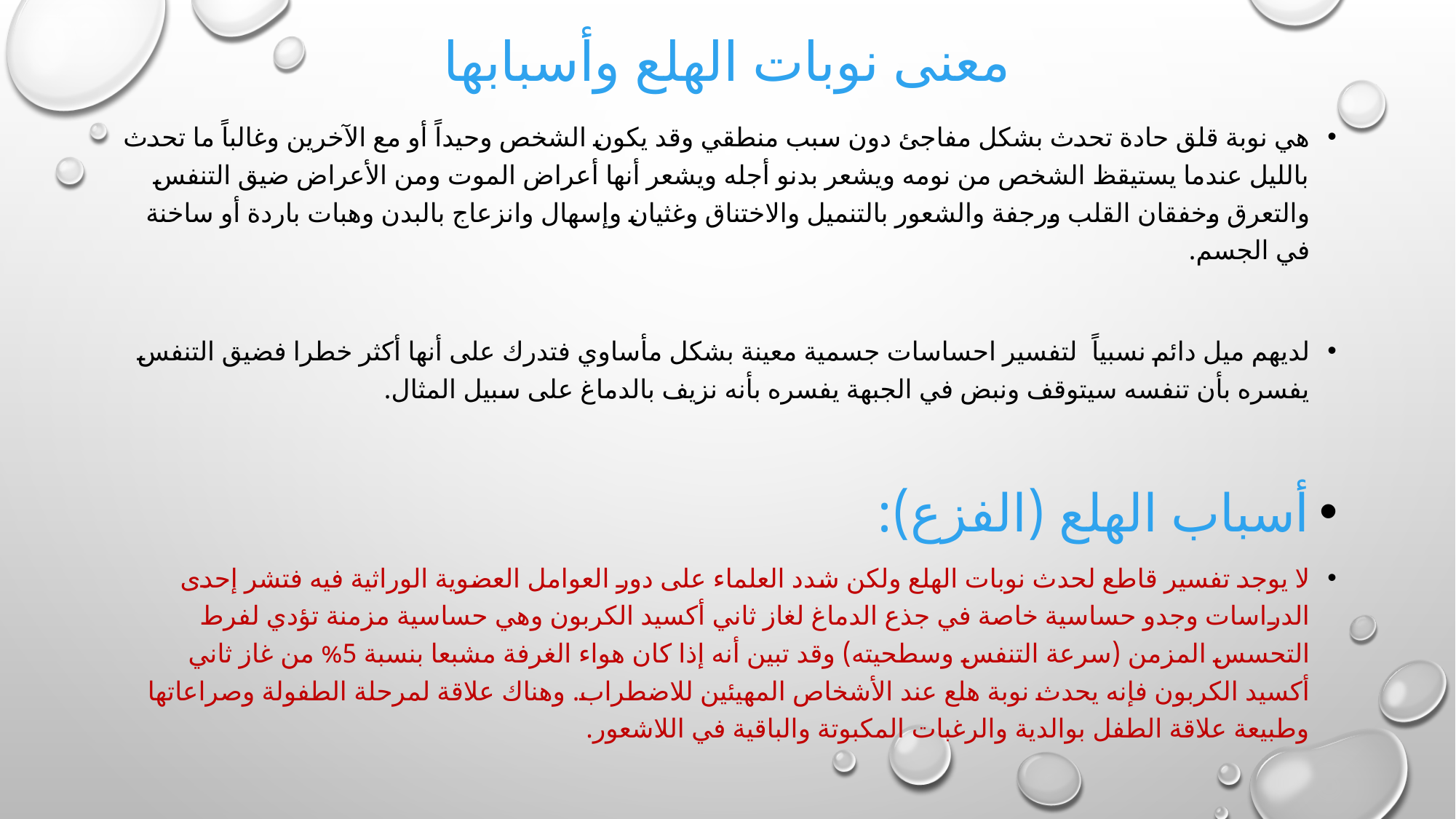

# معنى نوبات الهلع وأسبابها
هي نوبة قلق حادة تحدث بشكل مفاجئ دون سبب منطقي وقد يكون الشخص وحيداً أو مع الآخرين وغالباً ما تحدث بالليل عندما يستيقظ الشخص من نومه ويشعر بدنو أجله ويشعر أنها أعراض الموت ومن الأعراض ضيق التنفس والتعرق وخفقان القلب ورجفة والشعور بالتنميل والاختناق وغثيان وإسهال وانزعاج بالبدن وهبات باردة أو ساخنة في الجسم.

لديهم ميل دائم نسبياً  لتفسير احساسات جسمية معينة بشكل مأساوي فتدرك على أنها أكثر خطرا فضيق التنفس يفسره بأن تنفسه سيتوقف ونبض في الجبهة يفسره بأنه نزيف بالدماغ على سبيل المثال.

أسباب الهلع (الفزع):
لا يوجد تفسير قاطع لحدث نوبات الهلع ولكن شدد العلماء على دور العوامل العضوية الوراثية فيه فتشر إحدى الدراسات وجدو حساسية خاصة في جذع الدماغ لغاز ثاني أكسيد الكربون وهي حساسية مزمنة تؤدي لفرط التحسس المزمن (سرعة التنفس وسطحيته) وقد تبين أنه إذا كان هواء الغرفة مشبعا بنسبة 5% من غاز ثاني أكسيد الكربون فإنه يحدث نوبة هلع عند الأشخاص المهيئين للاضطراب. وهناك علاقة لمرحلة الطفولة وصراعاتها وطبيعة علاقة الطفل بوالدية والرغبات المكبوتة والباقية في اللاشعور.